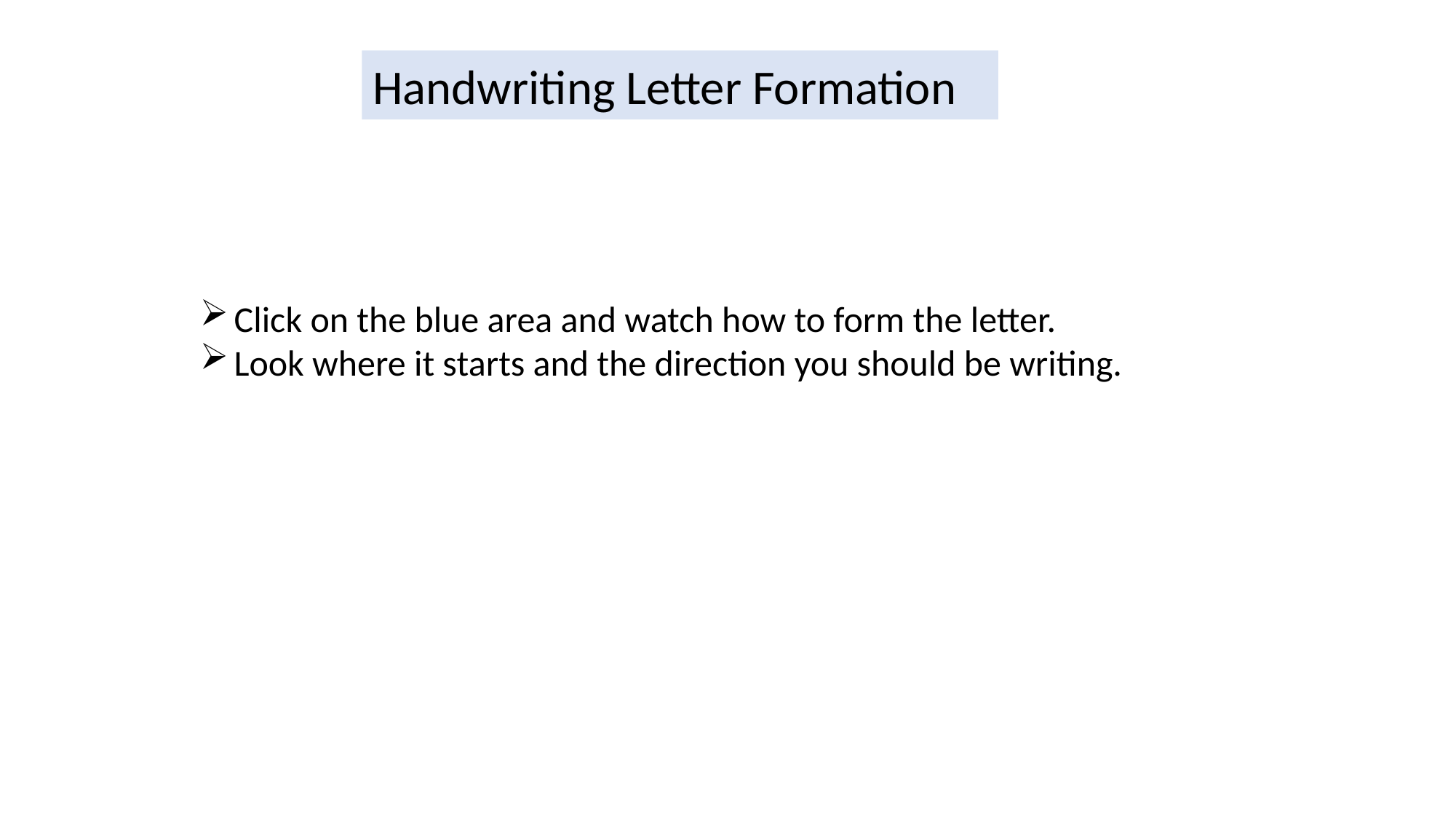

Handwriting Letter Formation
Click on the blue area and watch how to form the letter.
Look where it starts and the direction you should be writing.